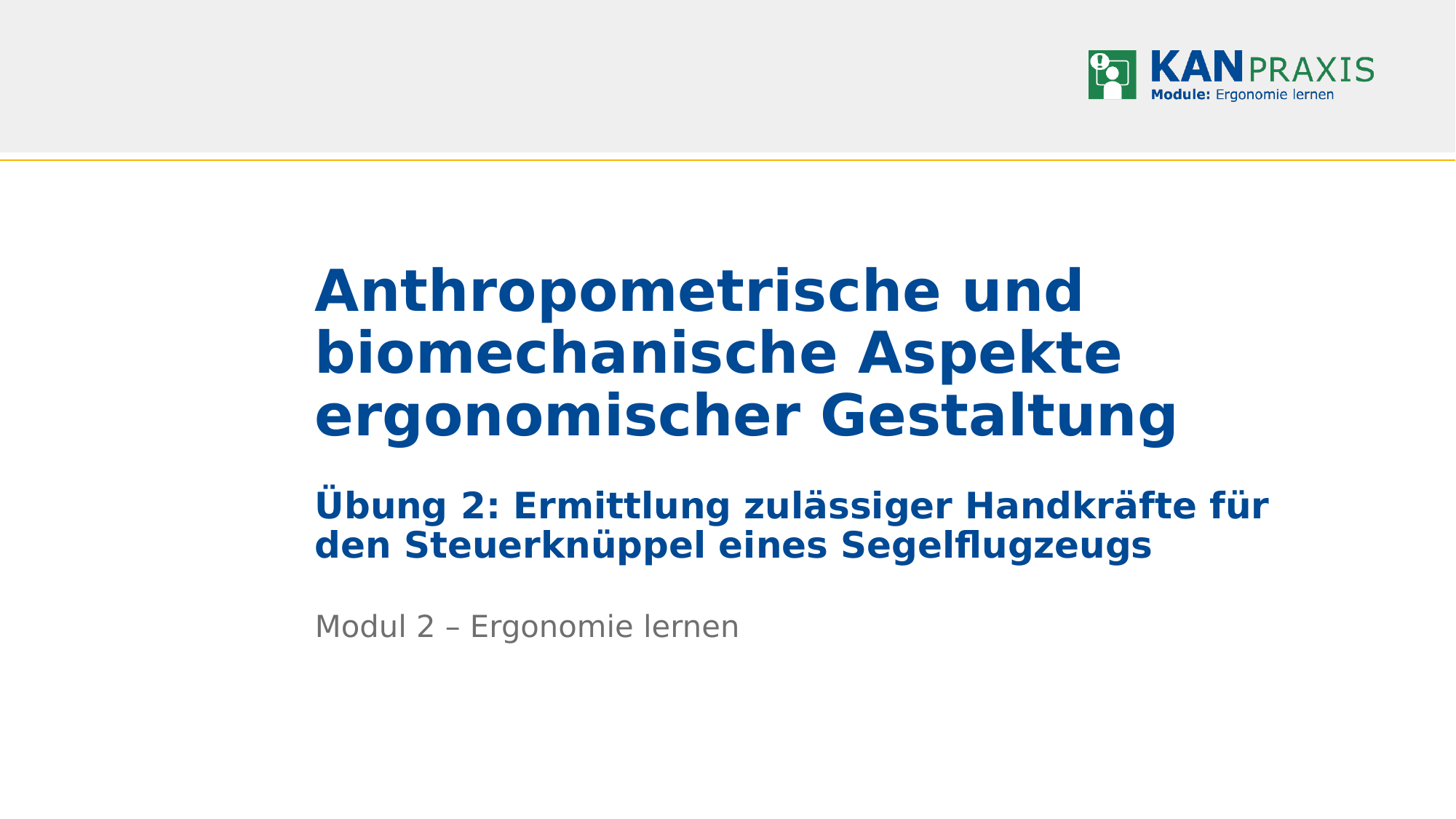

# Anthropometrische und biomechanische Aspekte ergonomischer Gestaltung Übung 2: Ermittlung zulässiger Handkräfte für den Steuerknüppel eines Segelflugzeugs
Modul 2 – Ergonomie lernen